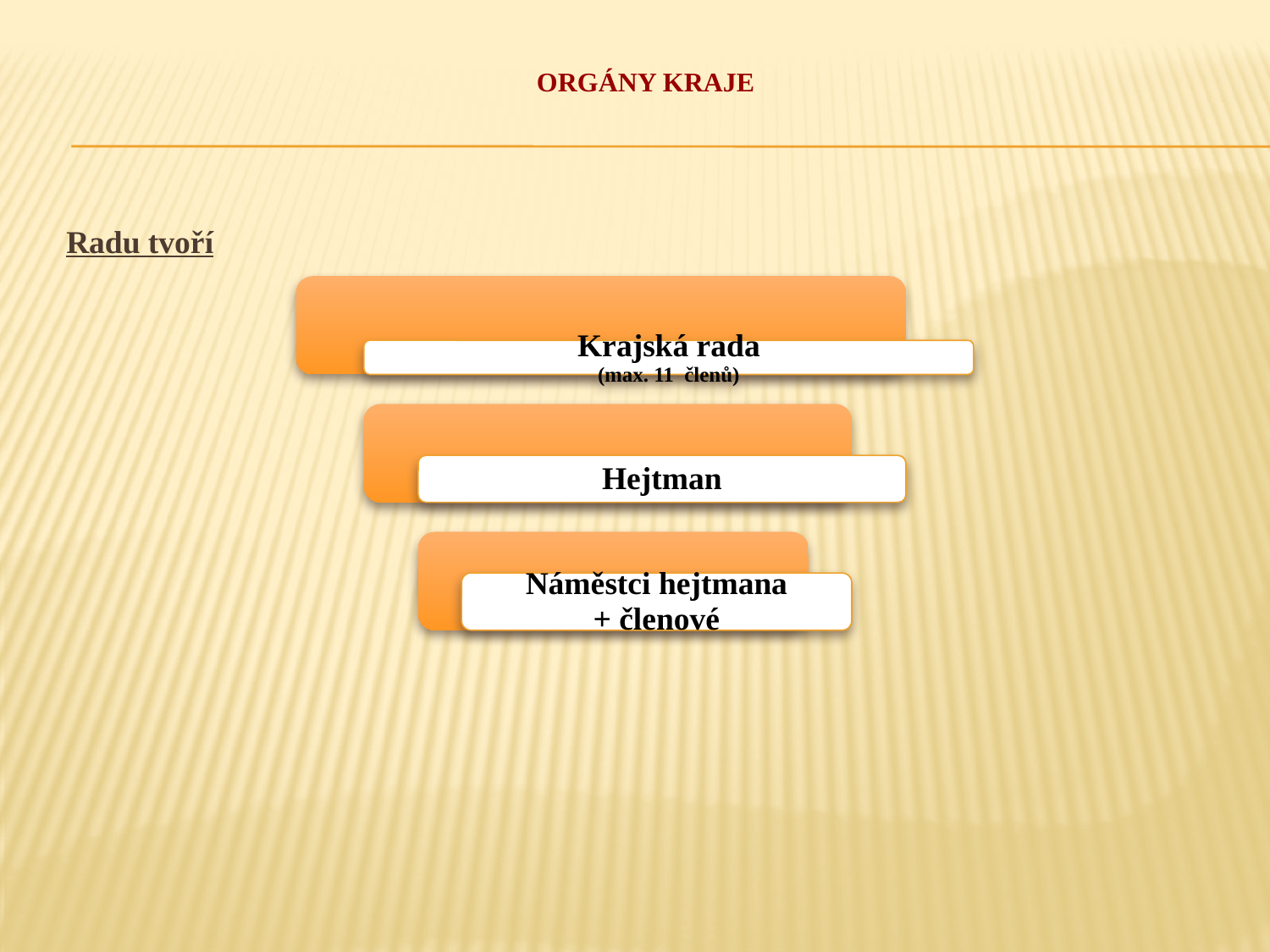

# Orgány kraje
Radu tvoří

Krajská rada
(max. 11  členů)
Hejtman
Náměstci hejtmana
+ členové